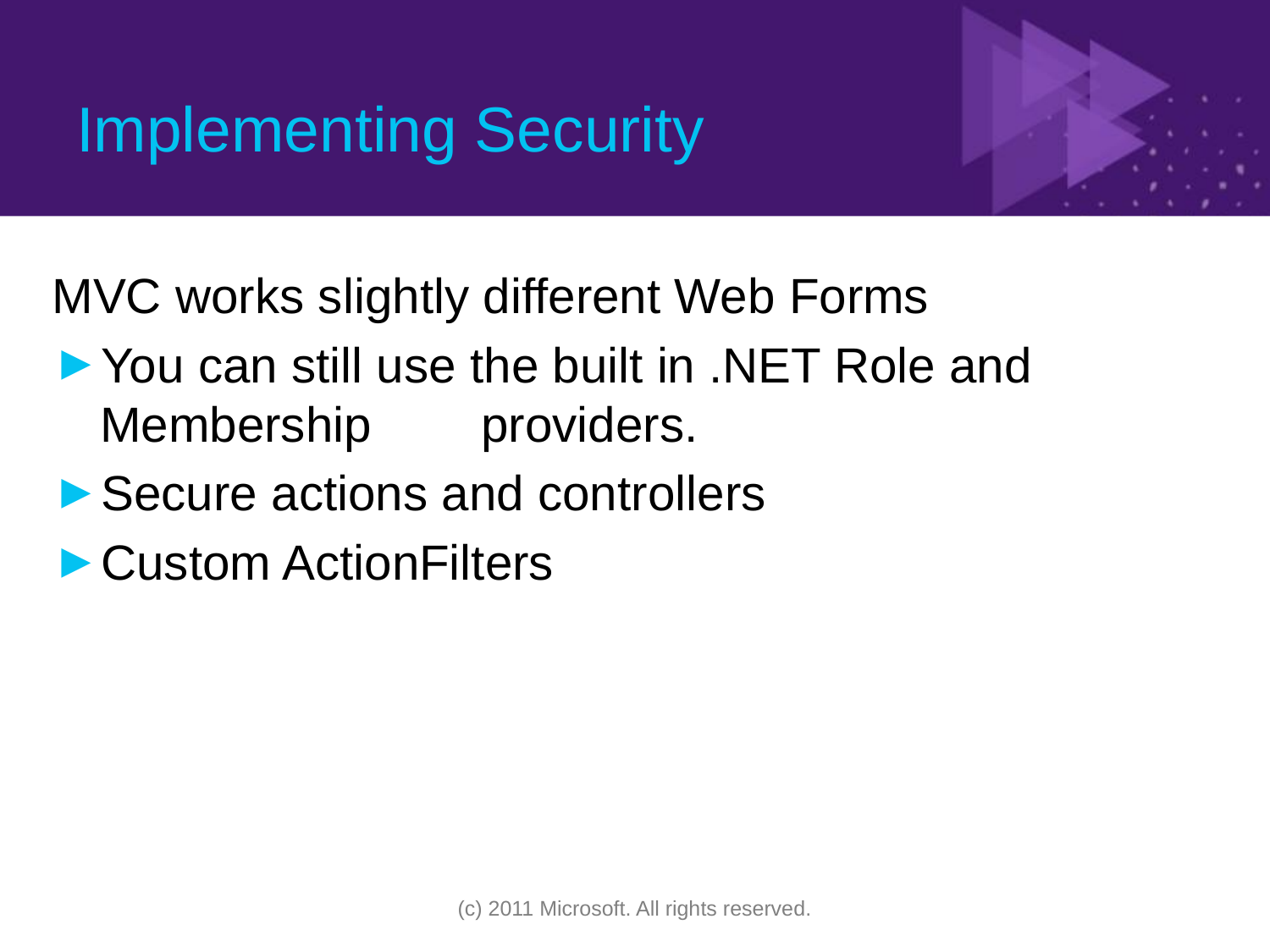

# Implementing Security
MVC works slightly different Web Forms
You can still use the built in .NET Role and Membership 	providers.
Secure actions and controllers
Custom ActionFilters
(c) 2011 Microsoft. All rights reserved.